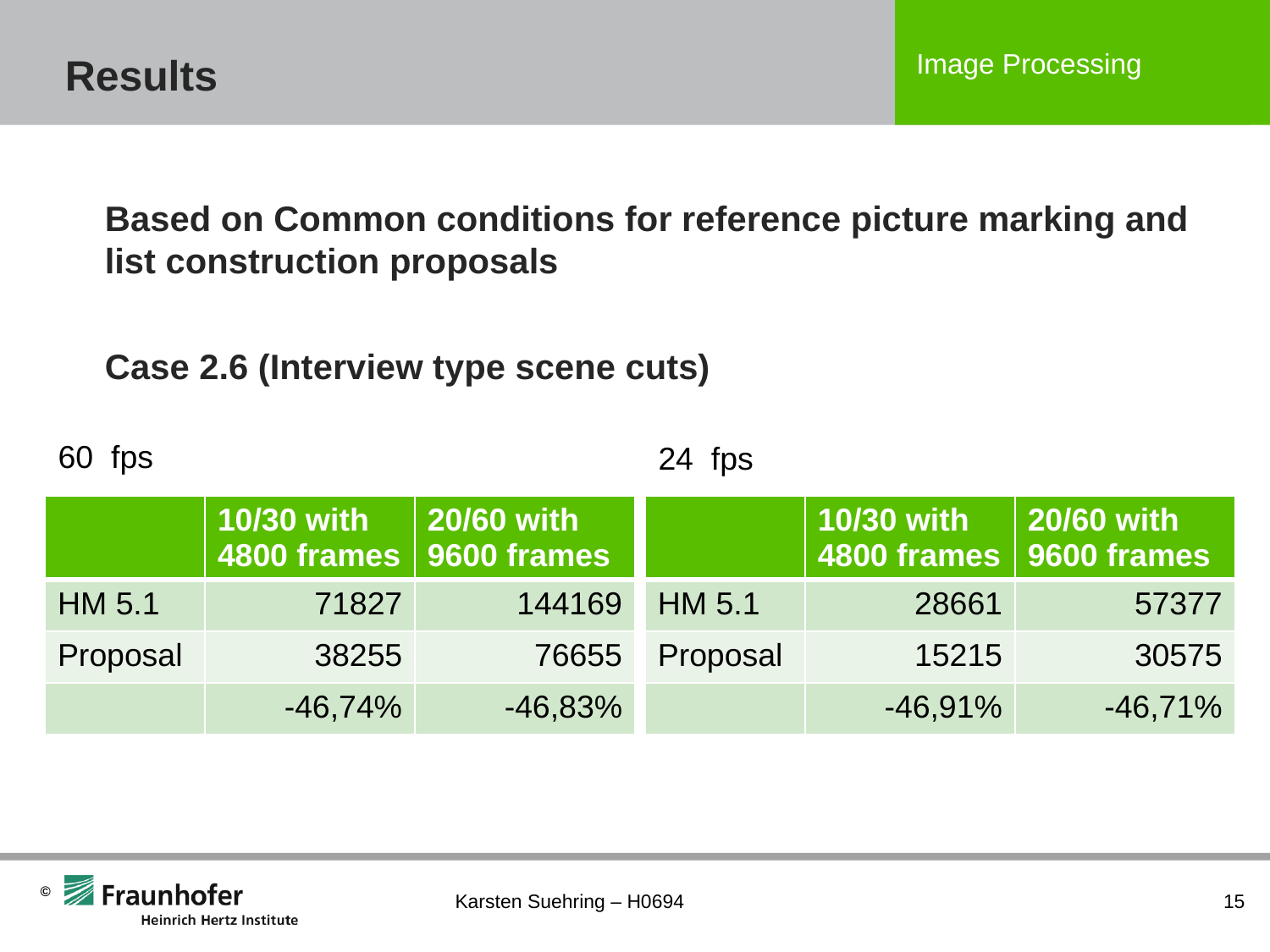

# Results
Based on Common conditions for reference picture marking and list construction proposals

Case 2.6 (Interview type scene cuts)
60  fps
24  fps
|  | 10/30 with 4800 frames | 20/60 with 9600 frames |
| --- | --- | --- |
| HM 5.1 | 71827 | 144169 |
| Proposal | 38255 | 76655 |
|  | -46,74% | -46,83% |
|  | 10/30 with 4800 frames | 20/60 with 9600 frames |
| --- | --- | --- |
| HM 5.1 | 28661 | 57377 |
| Proposal | 15215 | 30575 |
|  | -46,91% | -46,71% |
Karsten Suehring – H0694
15